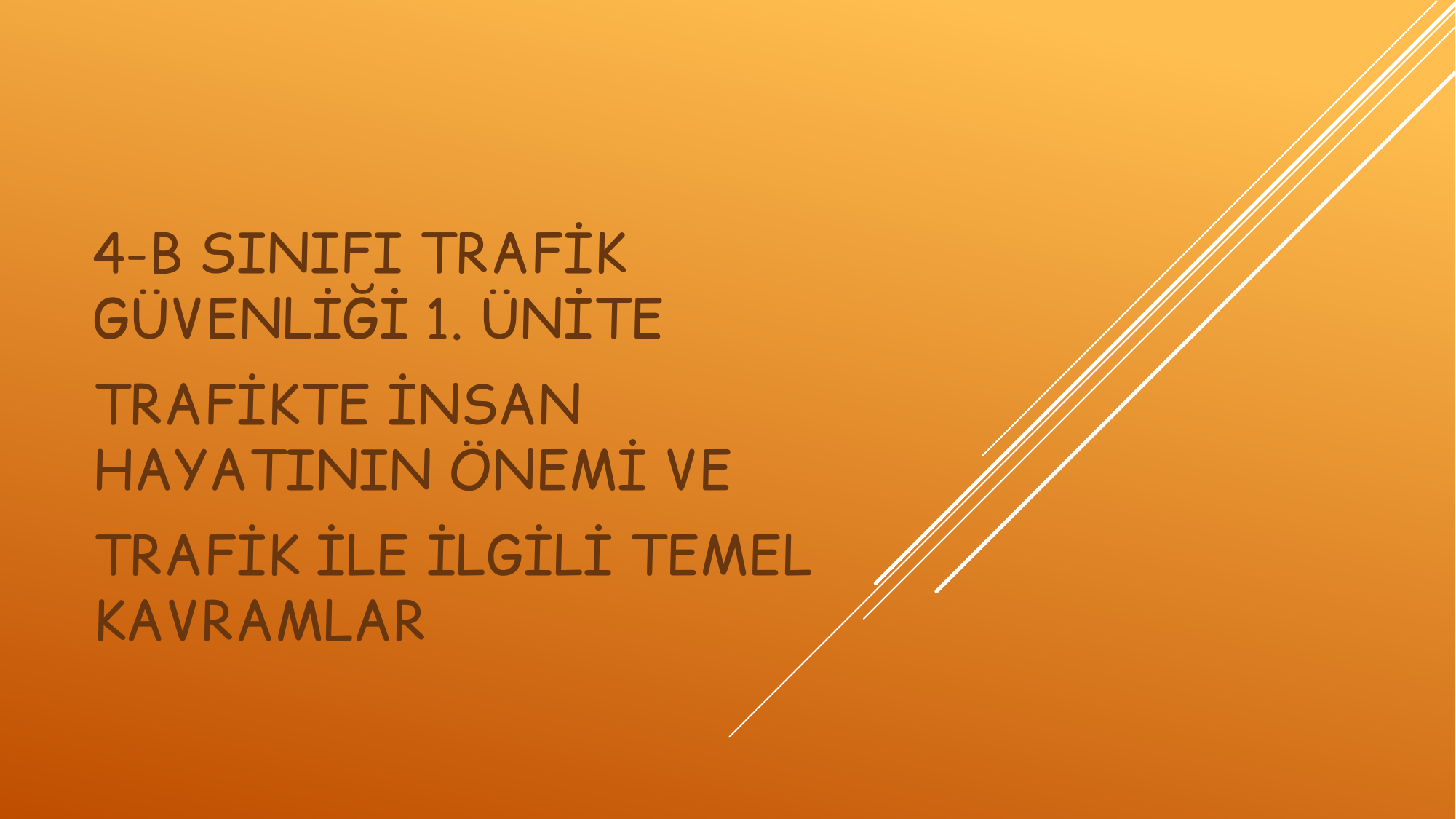

4-B SINIFI TRAFİK GÜVENLİĞİ 1. ÜNİTE
TRAFİKTE İNSAN HAYATININ ÖNEMİ VE
TRAFİK İLE İLGİLİ TEMEL KAVRAMLAR